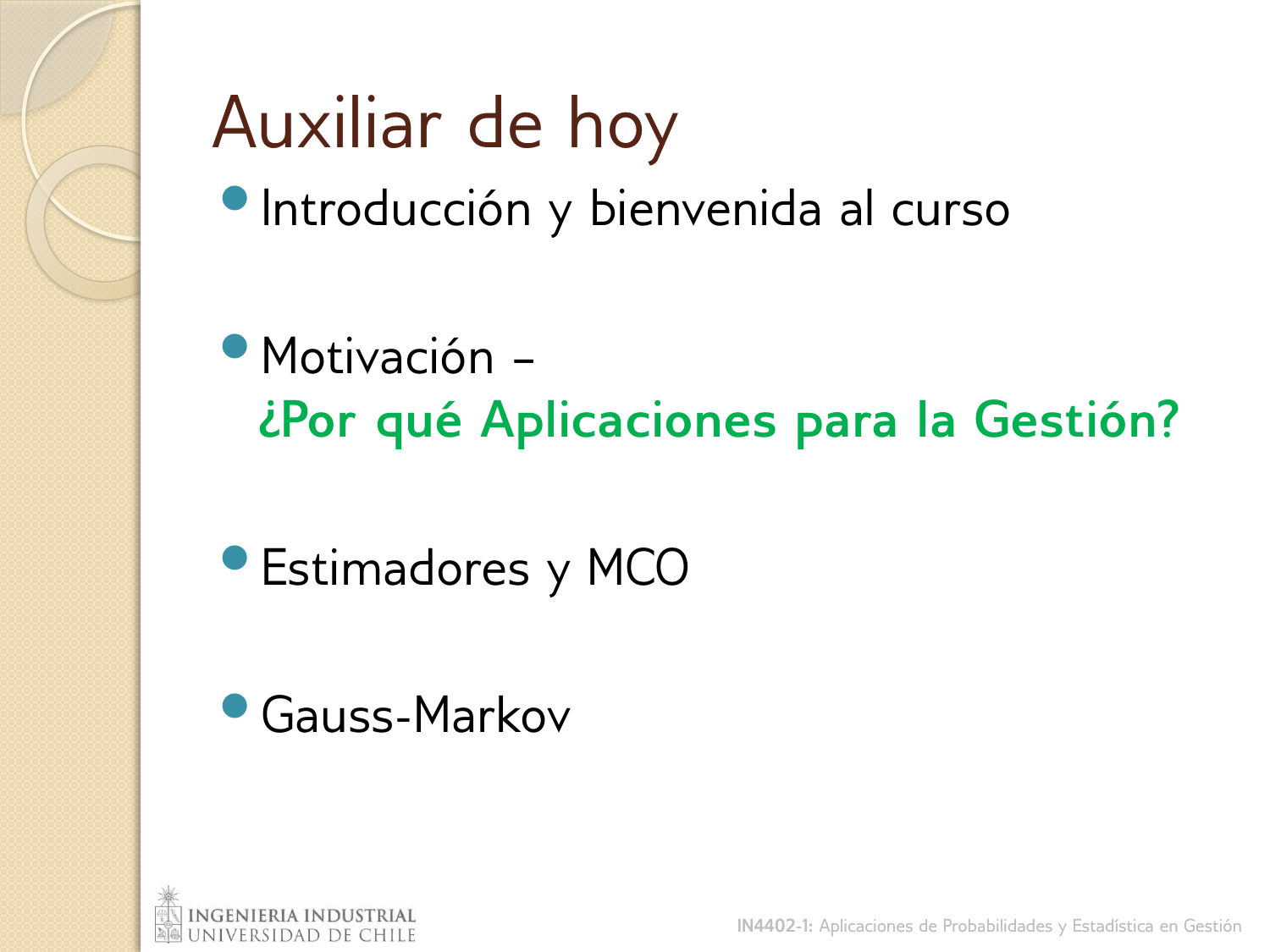

# Auxiliar de hoy
Introducción y bienvenida al curso

Motivación –
¿Por qué Aplicaciones para la Gestión?

Estimadores y MCO

Gauss-Markov
IN4402-1: Aplicaciones de Probabilidades y Estadística en Gestión